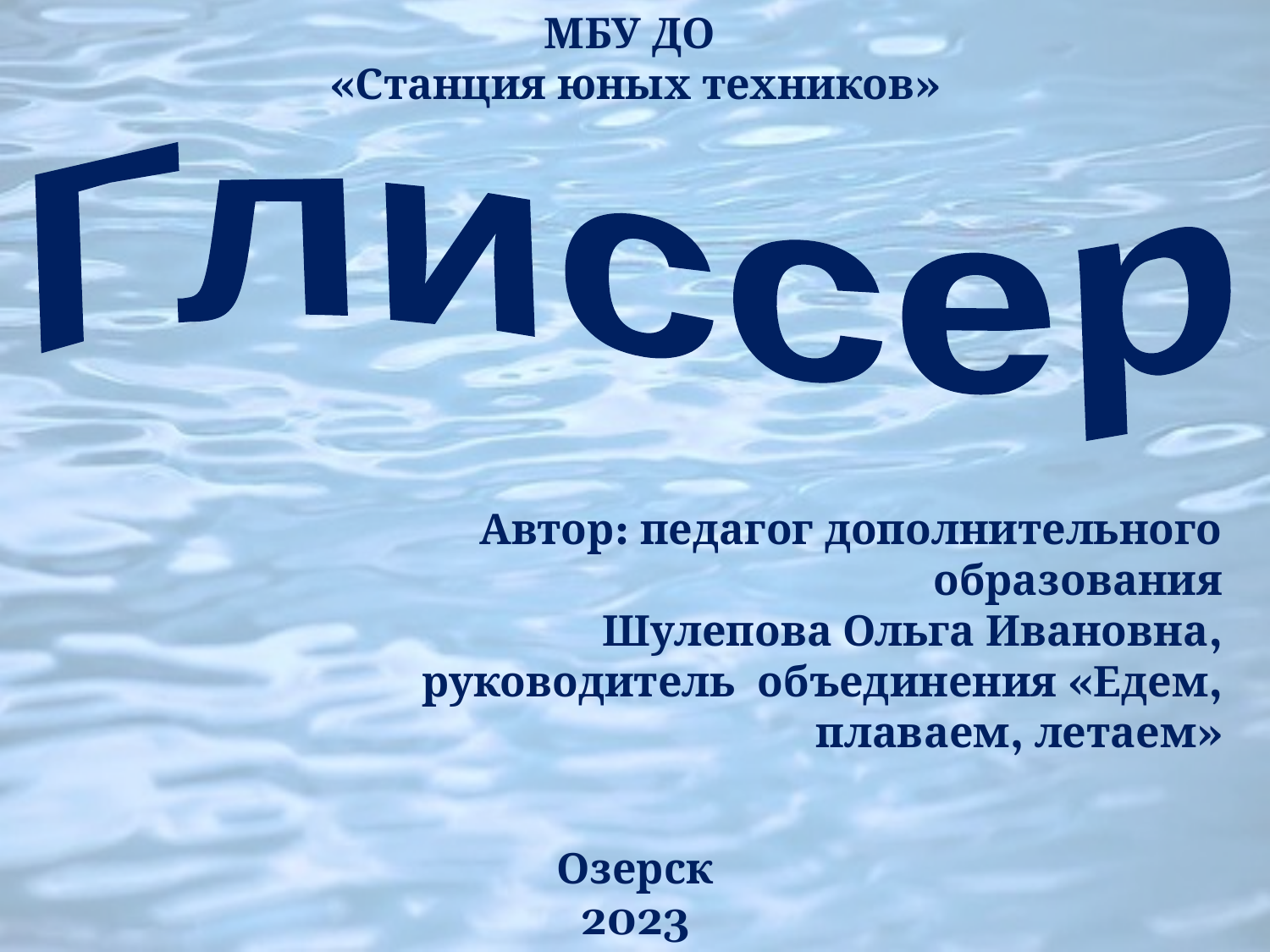

МБУ ДО
«Станция юных техников»
Глиссер
Автор: педагог дополнительного образования
Шулепова Ольга Ивановна,
руководитель  объединения «Едем, плаваем, летаем»
Озерск
2023